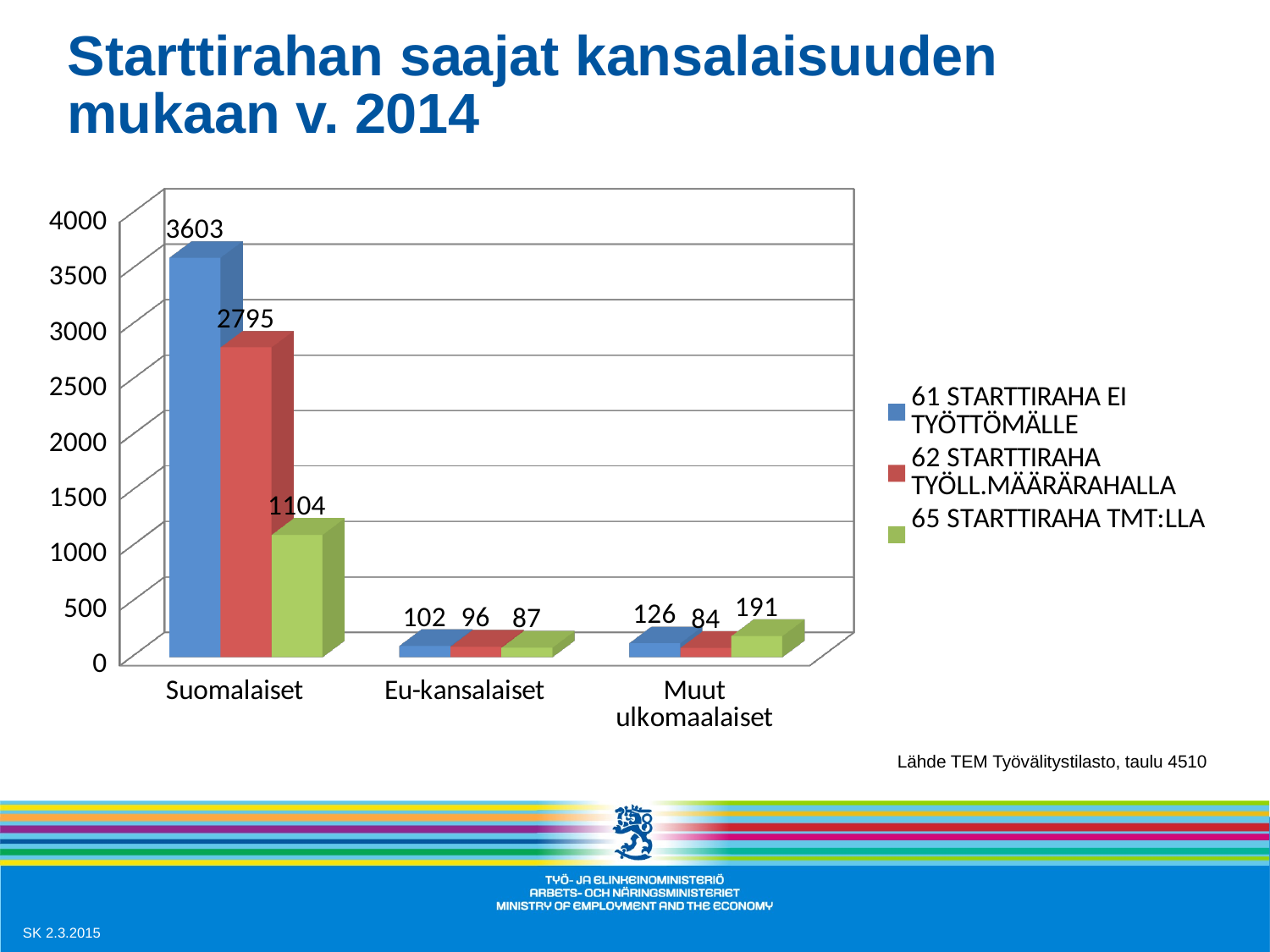

# Starttirahan saajat kansalaisuuden mukaan v. 2014

[unsupported chart]

Lähde TEM Työvälitystilasto, taulu 4510
SK 2.3.2015